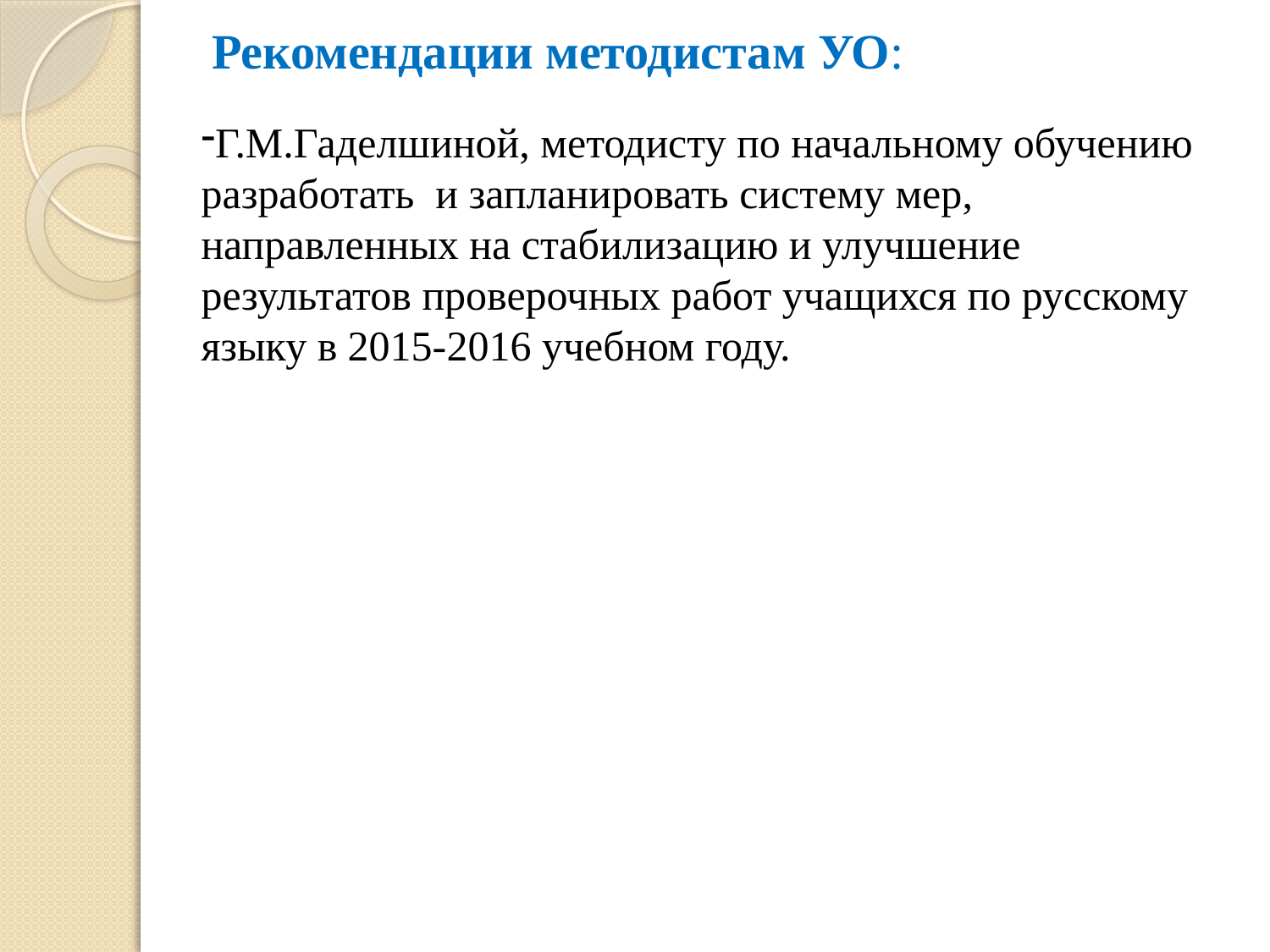

# Рекомендации методистам УО:

Г.М.Гаделшиной, методисту по начальному обучению разработать  и запланировать систему мер, направленных на стабилизацию и улучшение результатов проверочных работ учащихся по русскому языку в 2015-2016 учебном году.